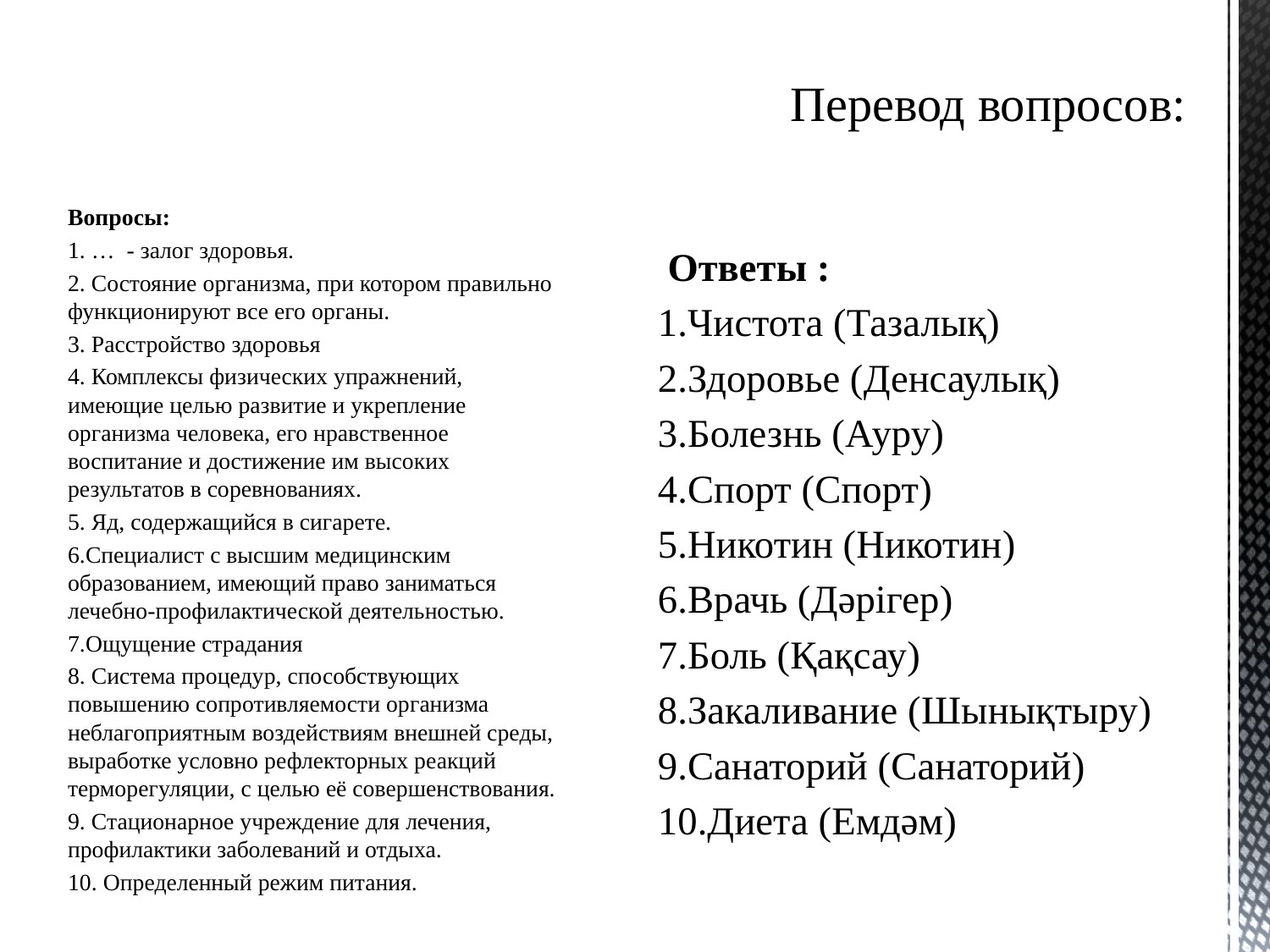

# Перевод вопросов:
Вопросы:
1. …  - залог здоровья.
2. Состояние организма, при котором правильно функционируют все его органы.
3. Расстройство здоровья
4. Комплексы физических упражнений, имеющие целью развитие и укрепление организма человека, его нравственное воспитание и достижение им высоких результатов в соревнованиях.
5. Яд, содержащийся в сигарете.
6.Специалист с высшим медицинским образованием, имеющий право заниматься лечебно-профилактической деятельностью.
7.Ощущение страдания
8. Система процедур, способствующих повышению сопротивляемости организма неблагоприятным воздействиям внешней среды, выработке условно рефлекторных реакций терморегуляции, с целью её совершенствования.
9. Стационарное учреждение для лечения, профилактики заболеваний и отдыха.
10. Определенный режим питания.

 Ответы :
1.Чистота (Тазалық)
2.Здоровье (Денсаулық)
3.Болезнь (Ауру)
4.Спорт (Спорт)
5.Никотин (Никотин)
6.Врачь (Дәрігер)
7.Боль (Қақсау)
8.Закаливание (Шынықтыру)
9.Санаторий (Санаторий)
10.Диета (Емдәм)